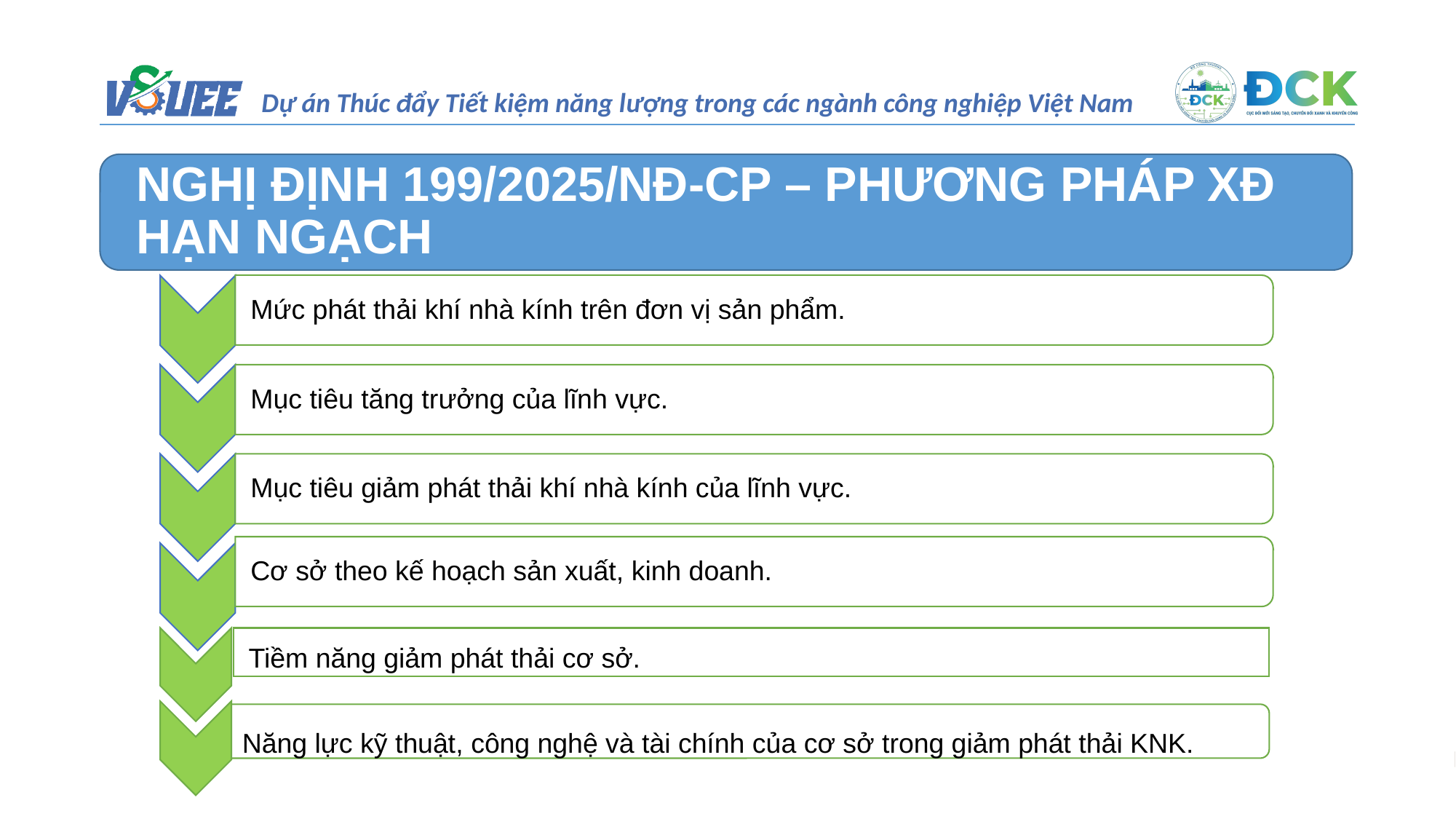

NGHỊ ĐỊNH 199/2025/NĐ-CP – PHƯƠNG PHÁP XĐ HẠN NGẠCH

Mức phát thải khí nhà kính trên đơn vị sản phẩm.

Mục tiêu tăng trưởng của lĩnh vực.

Mục tiêu giảm phát thải khí nhà kính của lĩnh vực.

Cơ sở theo kế hoạch sản xuất, kinh doanh.

Tiềm năng giảm phát thải cơ sở.

Năng lực kỹ thuật, công nghệ và tài chính của cơ sở trong giảm phát thải KNK.